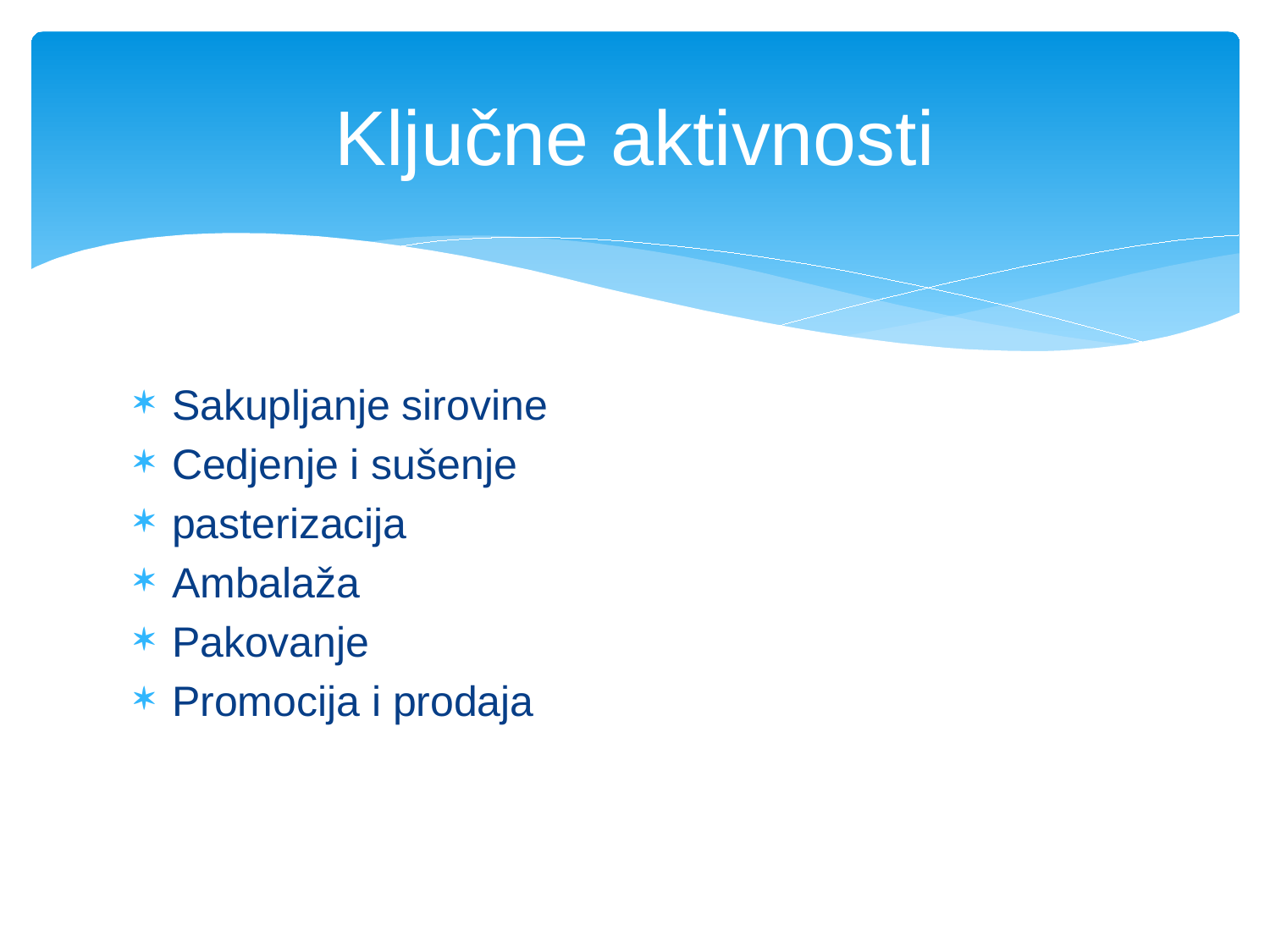

# Ključne aktivnosti
Sakupljanje sirovine
Cedjenje i sušenje
pasterizacija
Ambalaža
Pakovanje
Promocija i prodaja